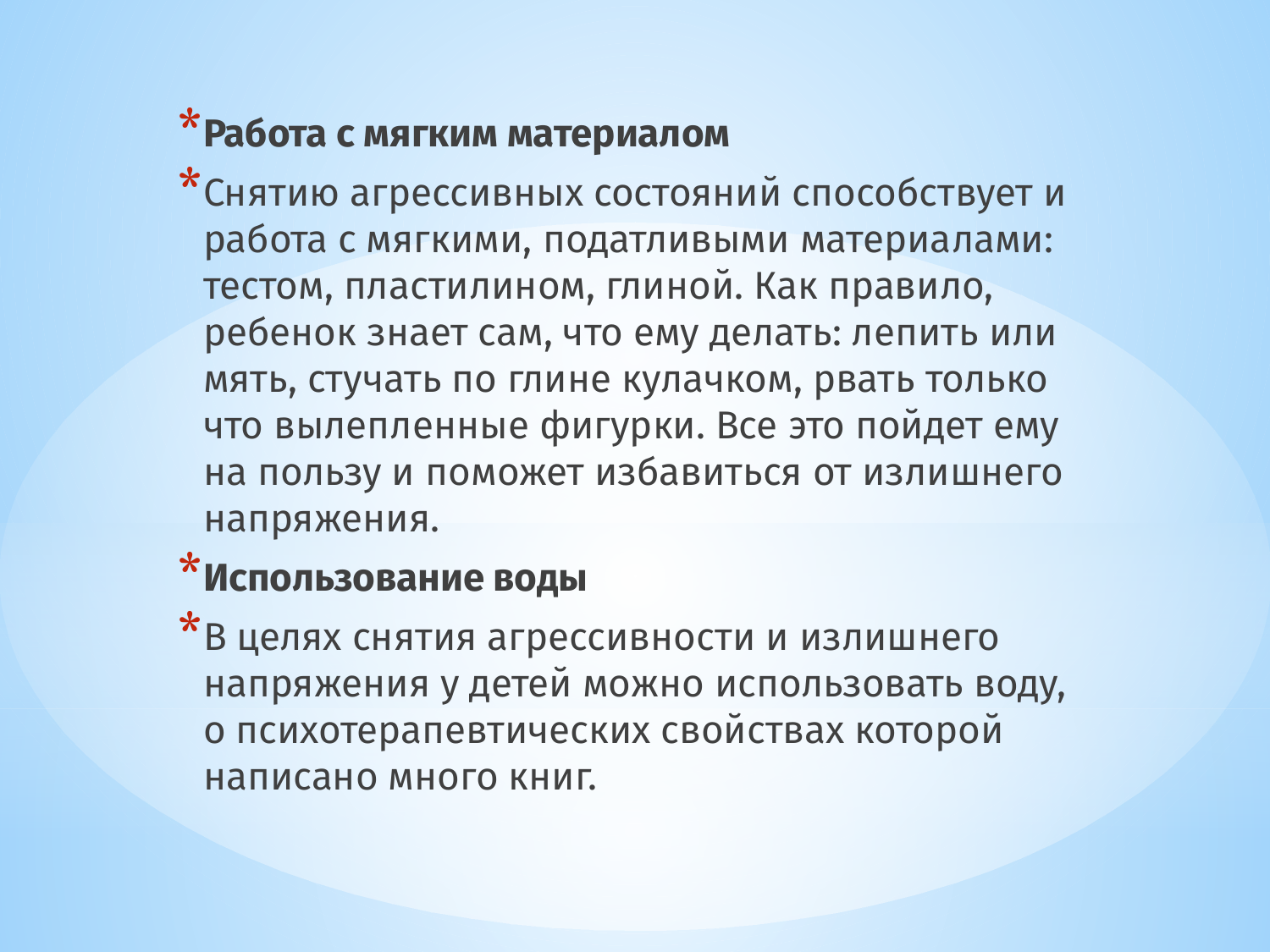

Работа с мягким материалом
Снятию агрессивных состояний способствует и работа с мягкими, податливыми материалами: тестом, пластилином, глиной. Как правило, ребенок знает сам, что ему делать: лепить или мять, стучать по глине кулачком, рвать только что вылепленные фигурки. Все это пойдет ему на пользу и поможет избавиться от излишнего напряжения.
Использование воды
В целях снятия агрессивности и излишнего напряжения у детей можно использовать воду, о психотерапевтических свойствах которой написано много книг.